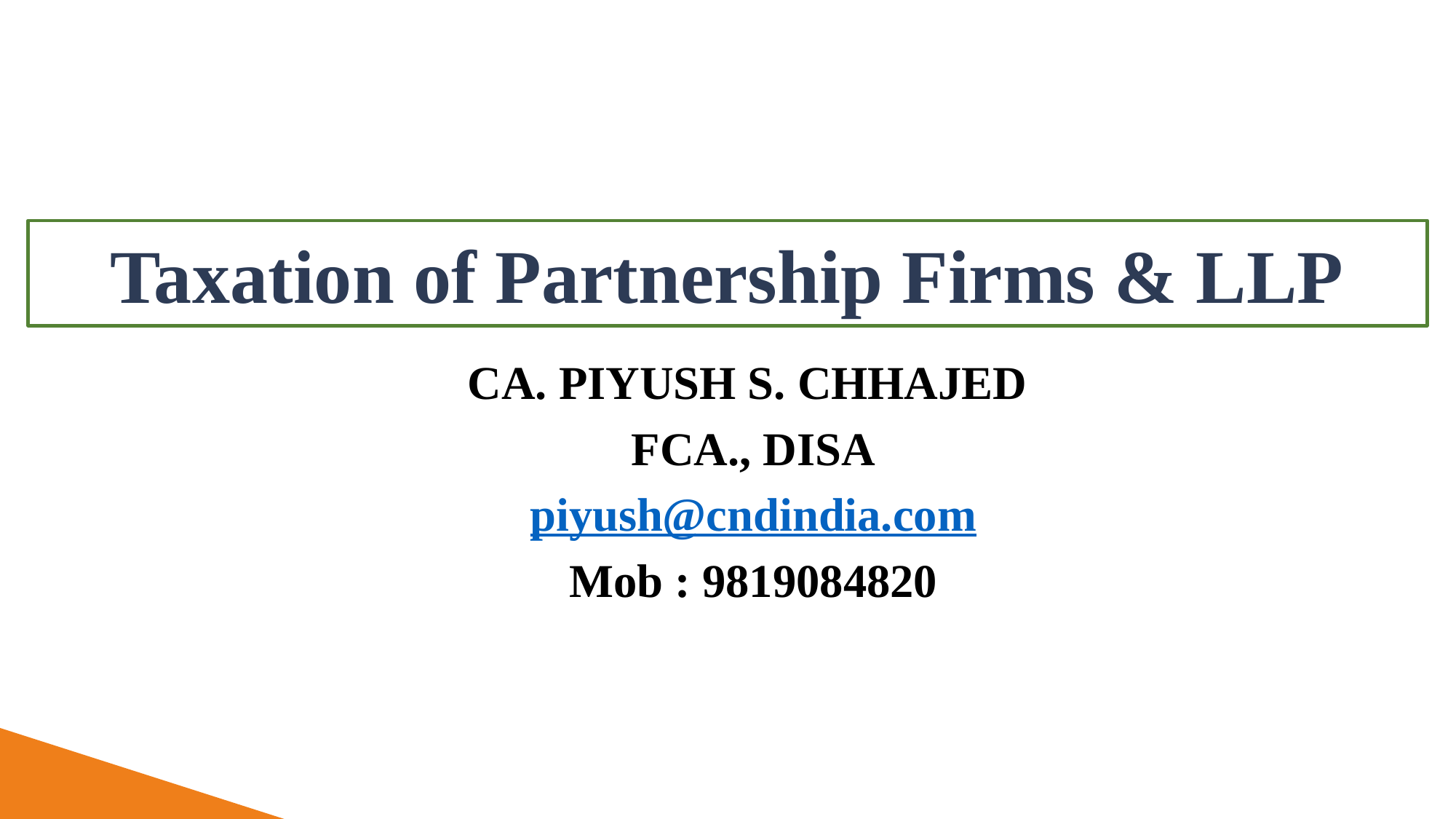

Taxation of Partnership Firms & LLP
CA. PIYUSH S. CHHAJED
FCA., DISA
piyush@cndindia.com
Mob : 9819084820

1